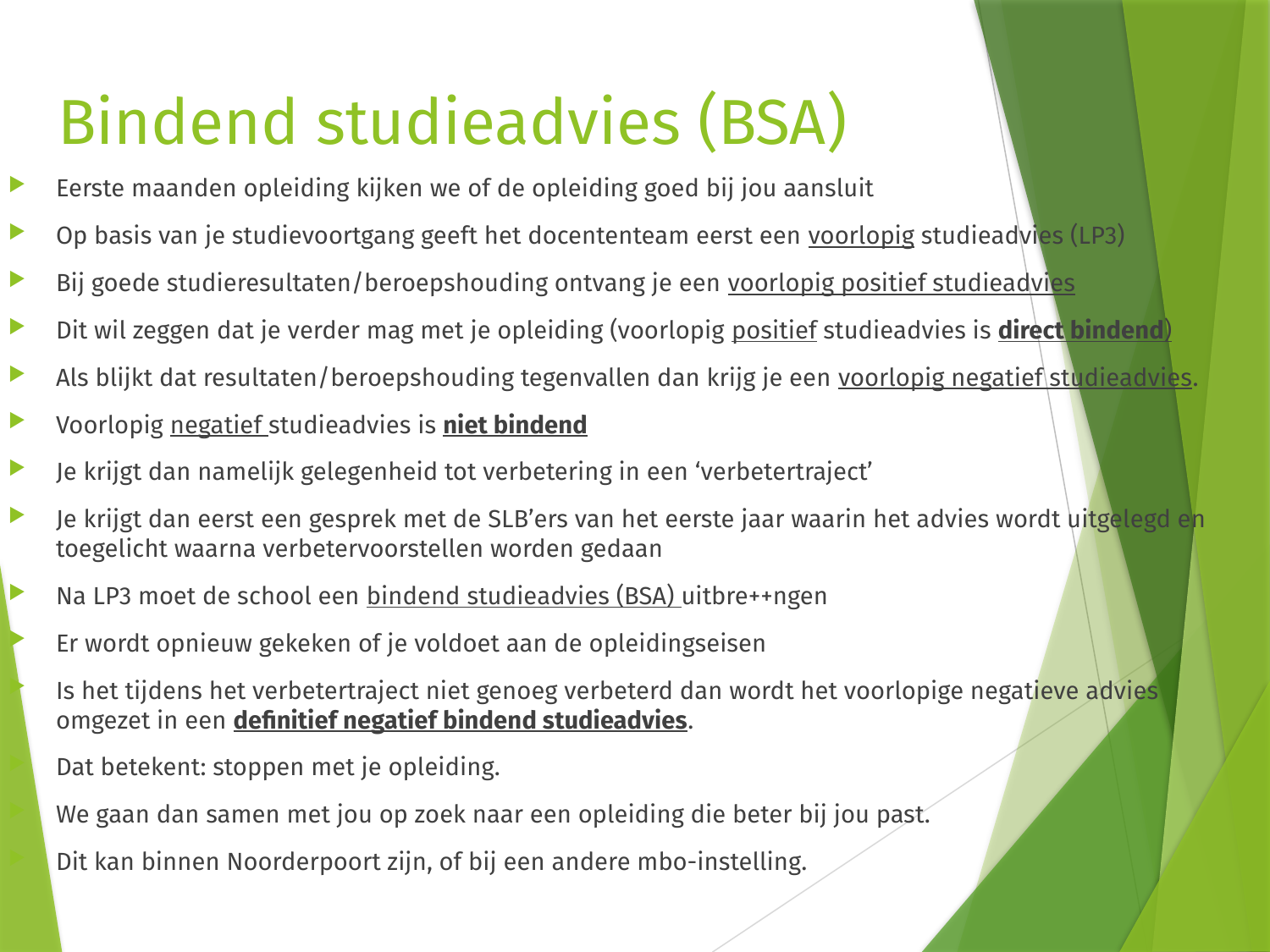

# Bindend studieadvies (BSA)
Eerste maanden opleiding kijken we of de opleiding goed bij jou aansluit
Op basis van je studievoortgang geeft het docententeam eerst een voorlopig studieadvies (LP3)
Bij goede studieresultaten/beroepshouding ontvang je een voorlopig positief studieadvies
Dit wil zeggen dat je verder mag met je opleiding (voorlopig positief studieadvies is direct bindend)
Als blijkt dat resultaten/beroepshouding tegenvallen dan krijg je een voorlopig negatief studieadvies.
Voorlopig negatief studieadvies is niet bindend
Je krijgt dan namelijk gelegenheid tot verbetering in een ‘verbetertraject’
Je krijgt dan eerst een gesprek met de SLB’ers van het eerste jaar waarin het advies wordt uitgelegd en toegelicht waarna verbetervoorstellen worden gedaan
Na LP3 moet de school een bindend studieadvies (BSA) uitbre++ngen
Er wordt opnieuw gekeken of je voldoet aan de opleidingseisen
Is het tijdens het verbetertraject niet genoeg verbeterd dan wordt het voorlopige negatieve advies omgezet in een definitief negatief bindend studieadvies.
Dat betekent: stoppen met je opleiding.
We gaan dan samen met jou op zoek naar een opleiding die beter bij jou past.
Dit kan binnen Noorderpoort zijn, of bij een andere mbo-instelling.